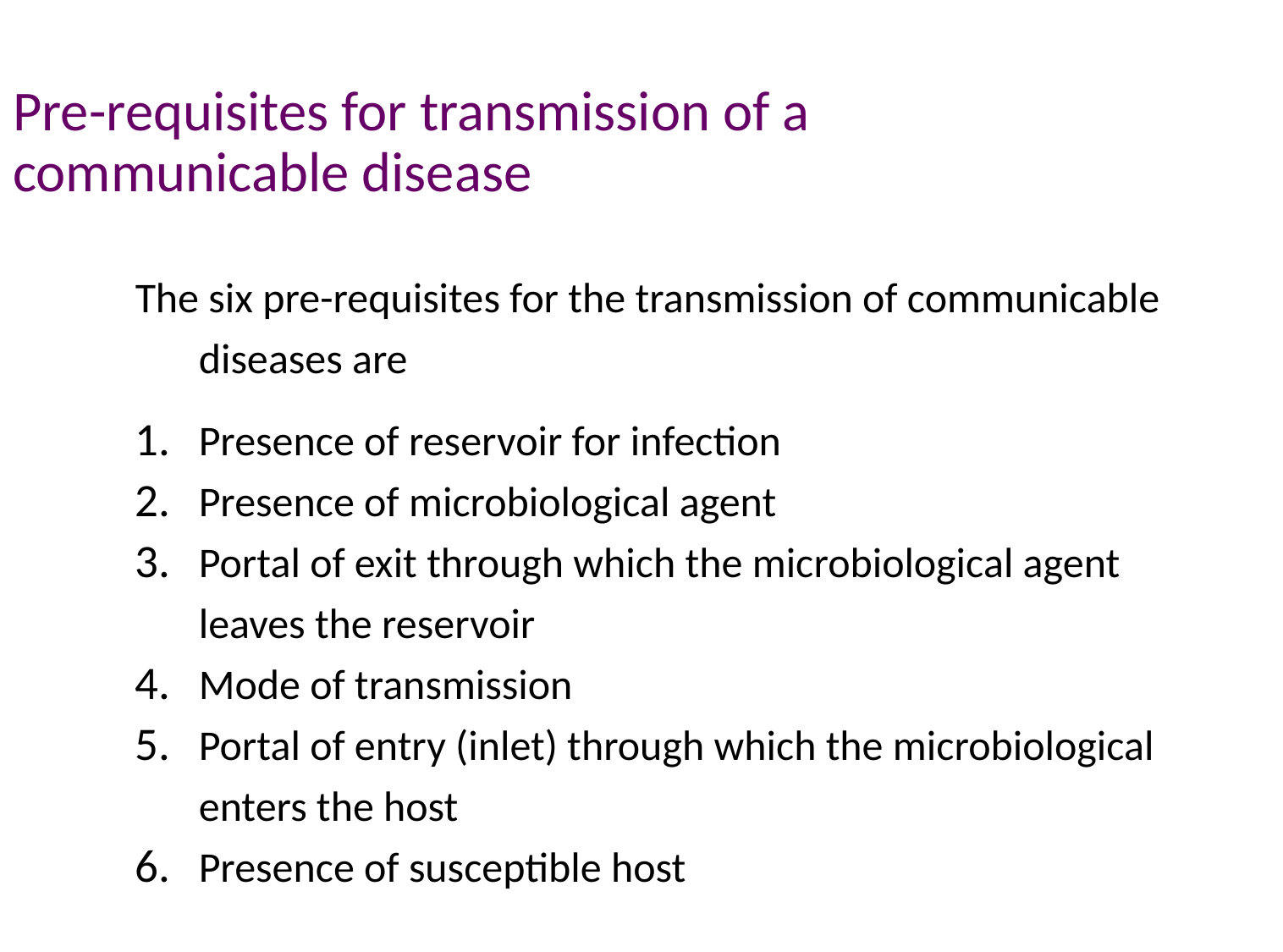

# Pre-requisites for transmission of a communicable disease
The six pre-requisites for the transmission of communicable diseases are
Presence of reservoir for infection
Presence of microbiological agent
Portal of exit through which the microbiological agent leaves the reservoir
Mode of transmission
Portal of entry (inlet) through which the microbiological enters the host
Presence of susceptible host